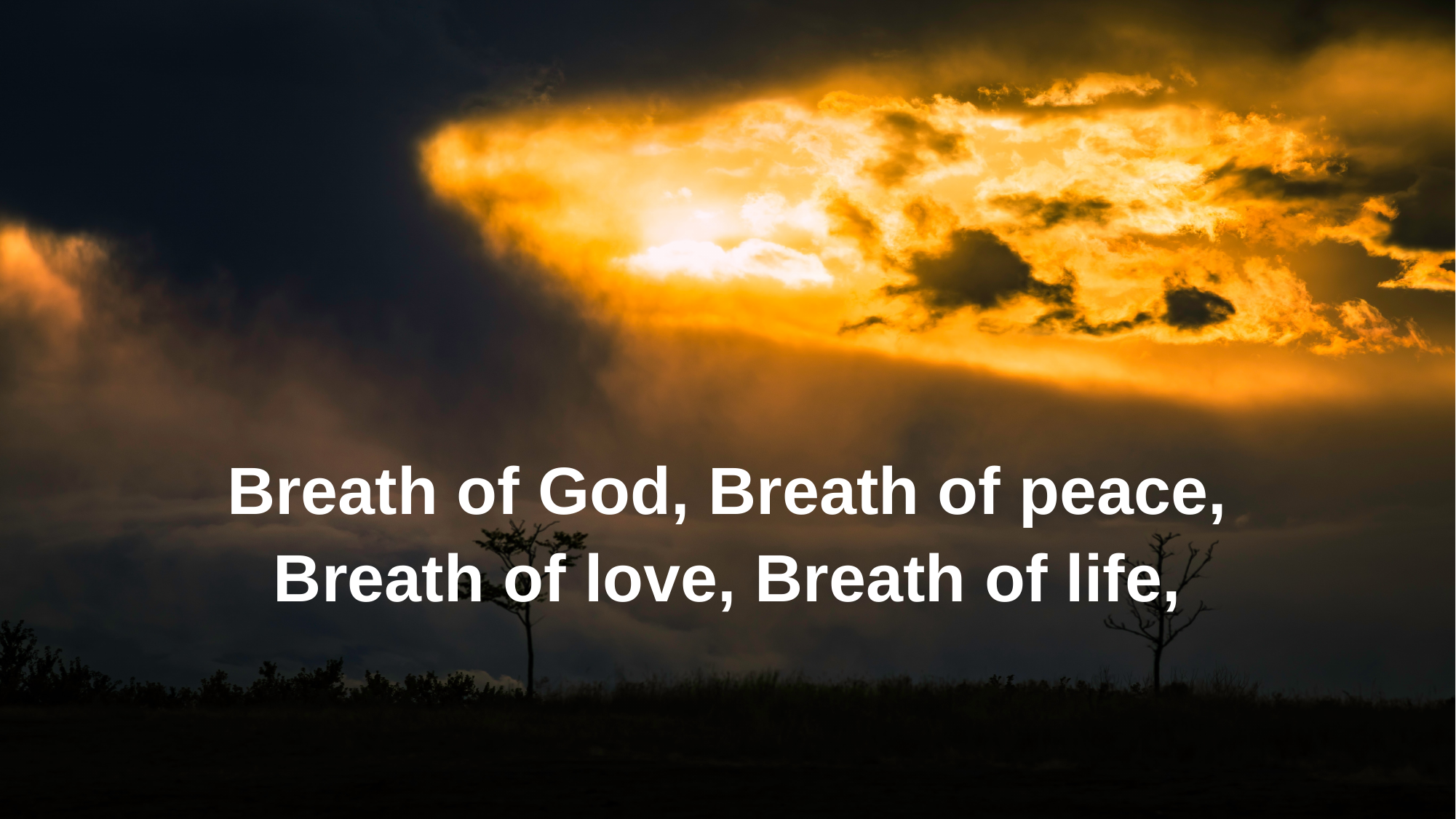

Breath of God, Breath of peace,
Breath of love, Breath of life,